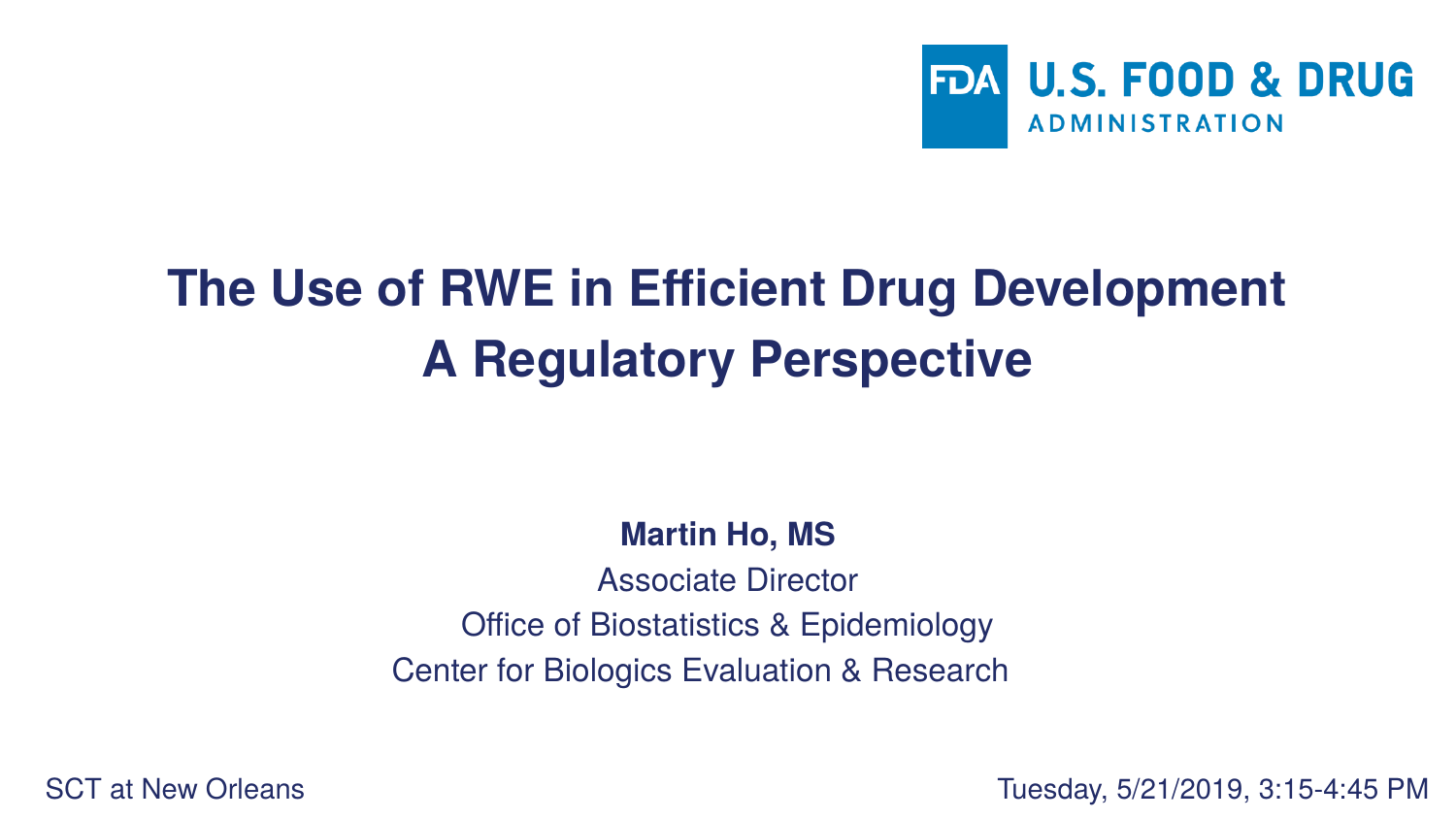

The Use of RWE in Efficient Drug Development
A Regulatory Perspective
Martin Ho, MS
Associate Director
Office of Biostatistics & Epidemiology
Center for Biologics Evaluation & Research
SCT at New Orleans
Tuesday, 5/21/2019, 3:15-4:45 PM